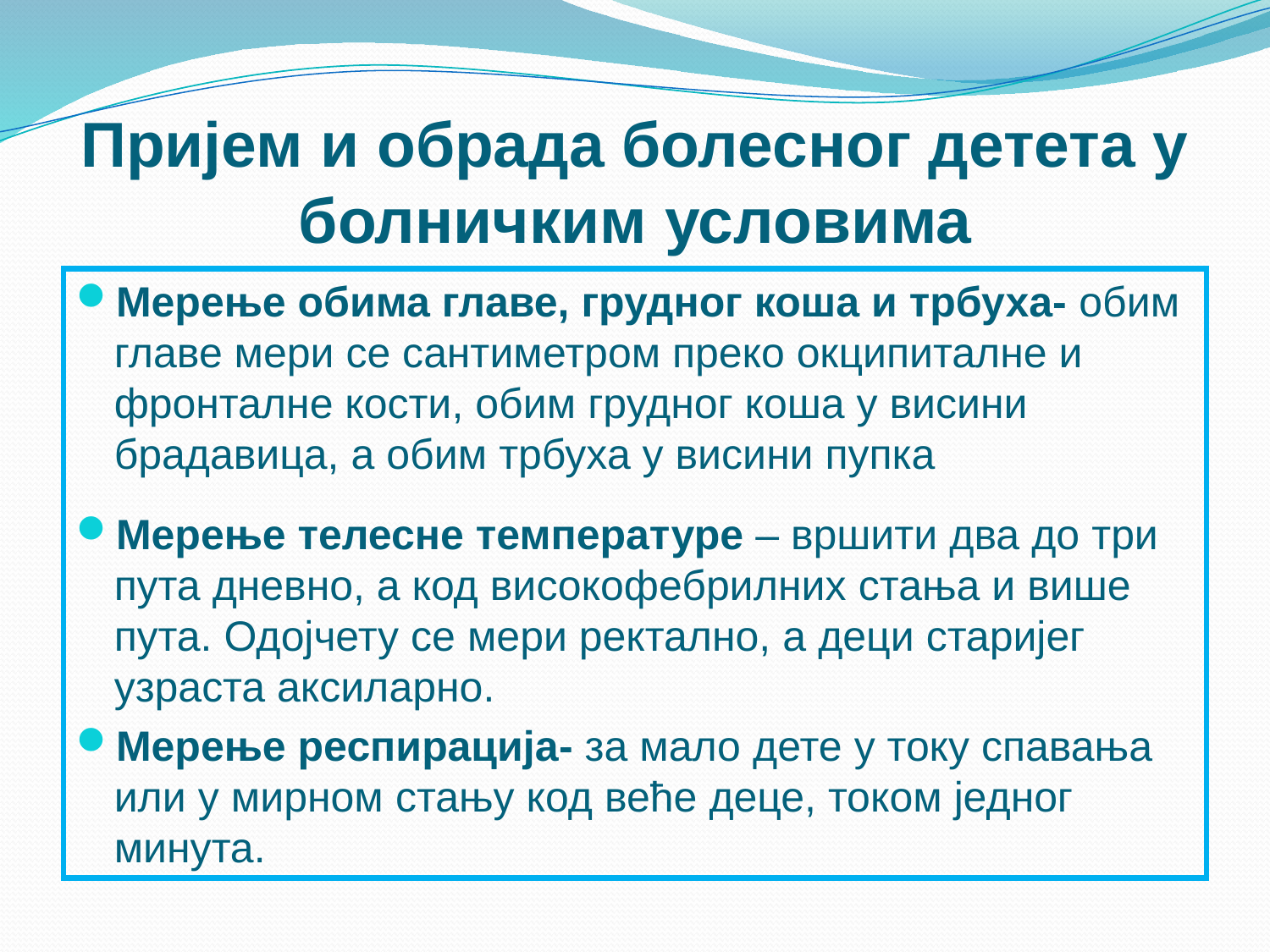

# Пријем и обрада болесног детета у болничким условима
Мерење обима главе, грудног коша и трбуха- обим главе мери се сантиметром преко окципиталне и фронталне кости, обим грудног коша у висини брадавица, а обим трбуха у висини пупка
Мерење телесне температуре – вршити два до три пута дневно, а код високофебрилних стања и више пута. Одојчету се мери ректално, а деци старијег узраста аксиларно.
Мерење респирација- за мало дете у току спавања или у мирном стању код веће деце, током једног минута.